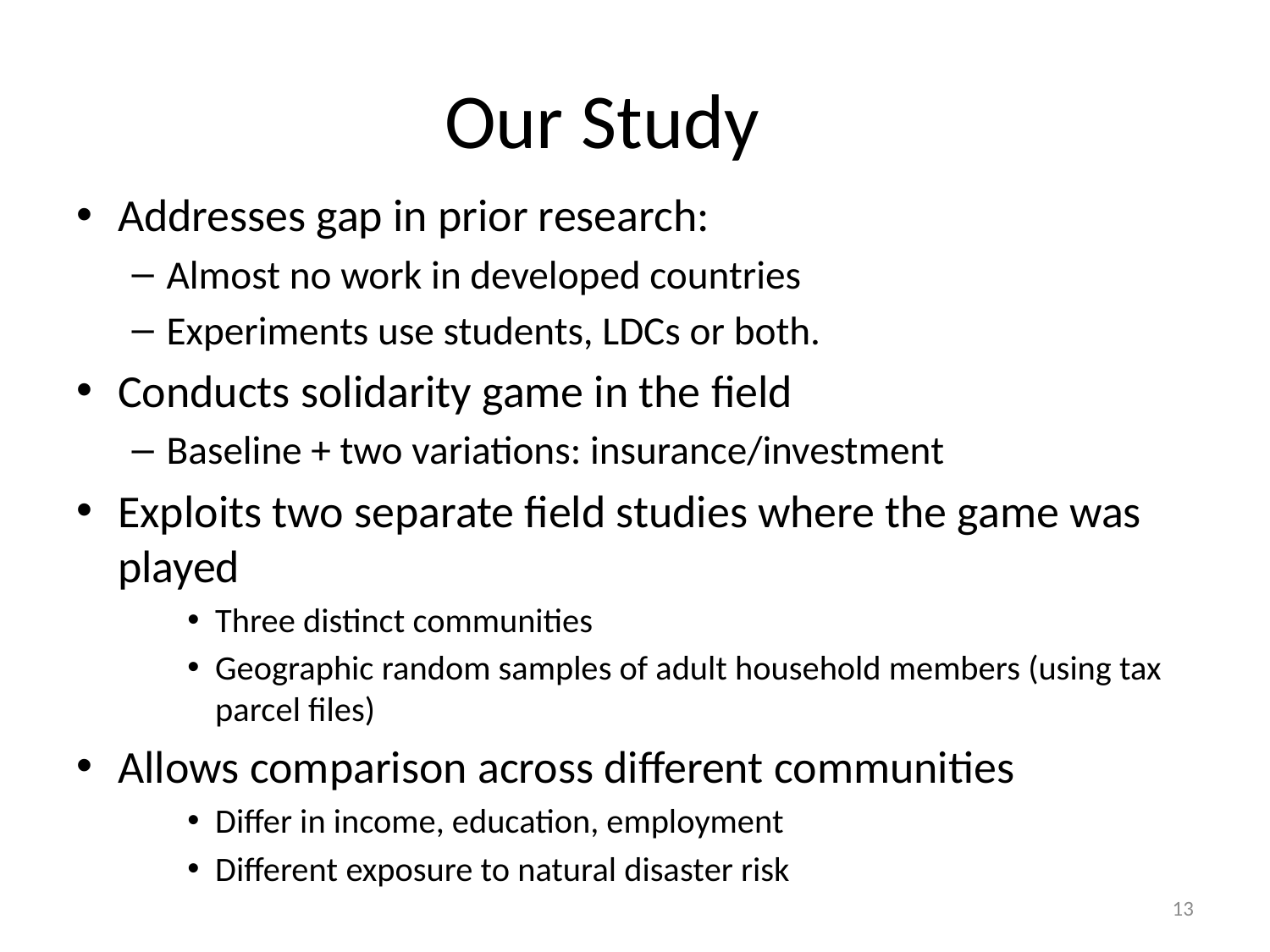

# Our Study
Addresses gap in prior research:
Almost no work in developed countries
Experiments use students, LDCs or both.
Conducts solidarity game in the field
Baseline + two variations: insurance/investment
Exploits two separate field studies where the game was played
Three distinct communities
Geographic random samples of adult household members (using tax parcel files)
Allows comparison across different communities
Differ in income, education, employment
Different exposure to natural disaster risk
13